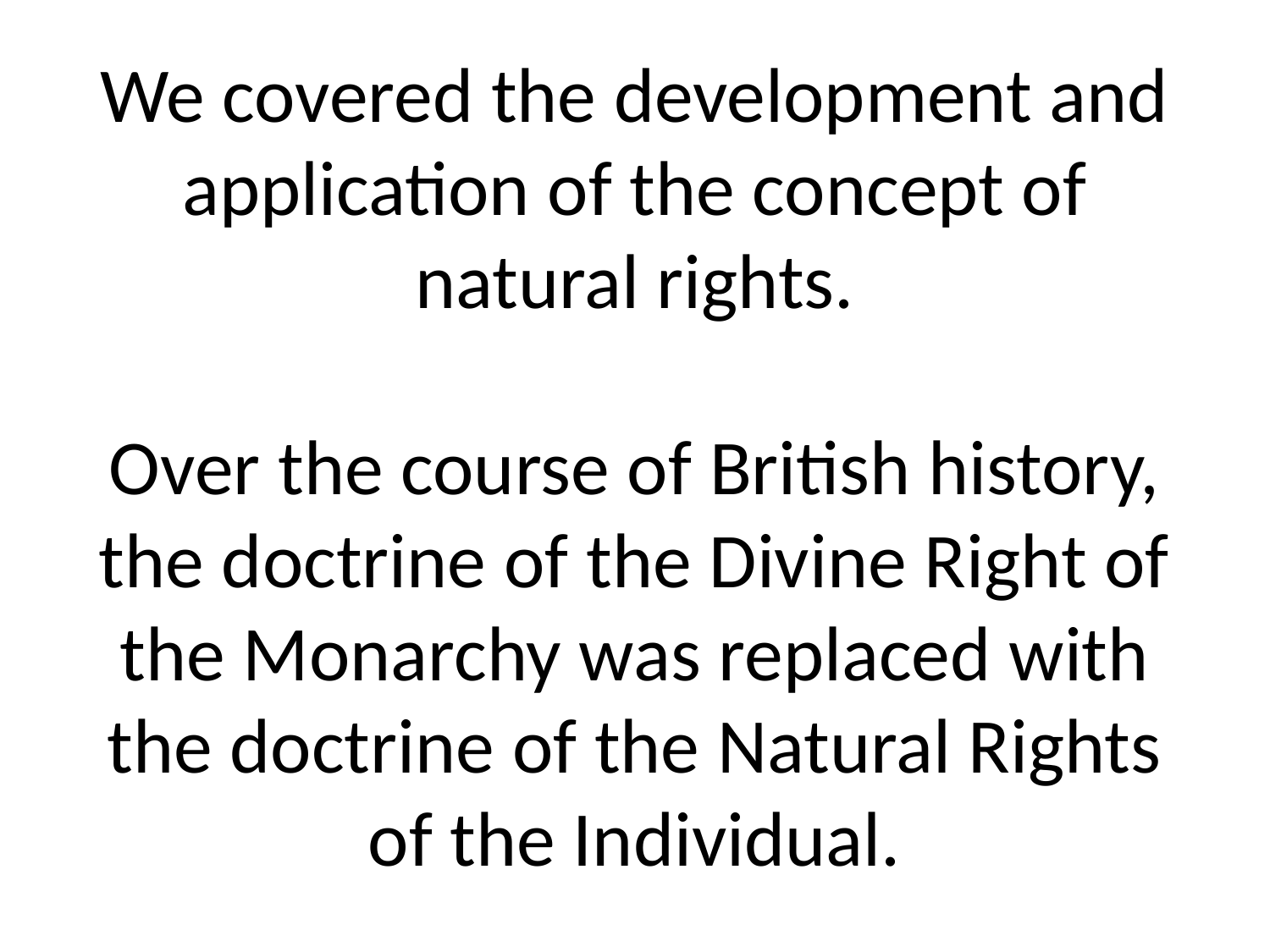

# We covered the development and application of the concept of natural rights. Over the course of British history, the doctrine of the Divine Right of the Monarchy was replaced with the doctrine of the Natural Rights of the Individual.